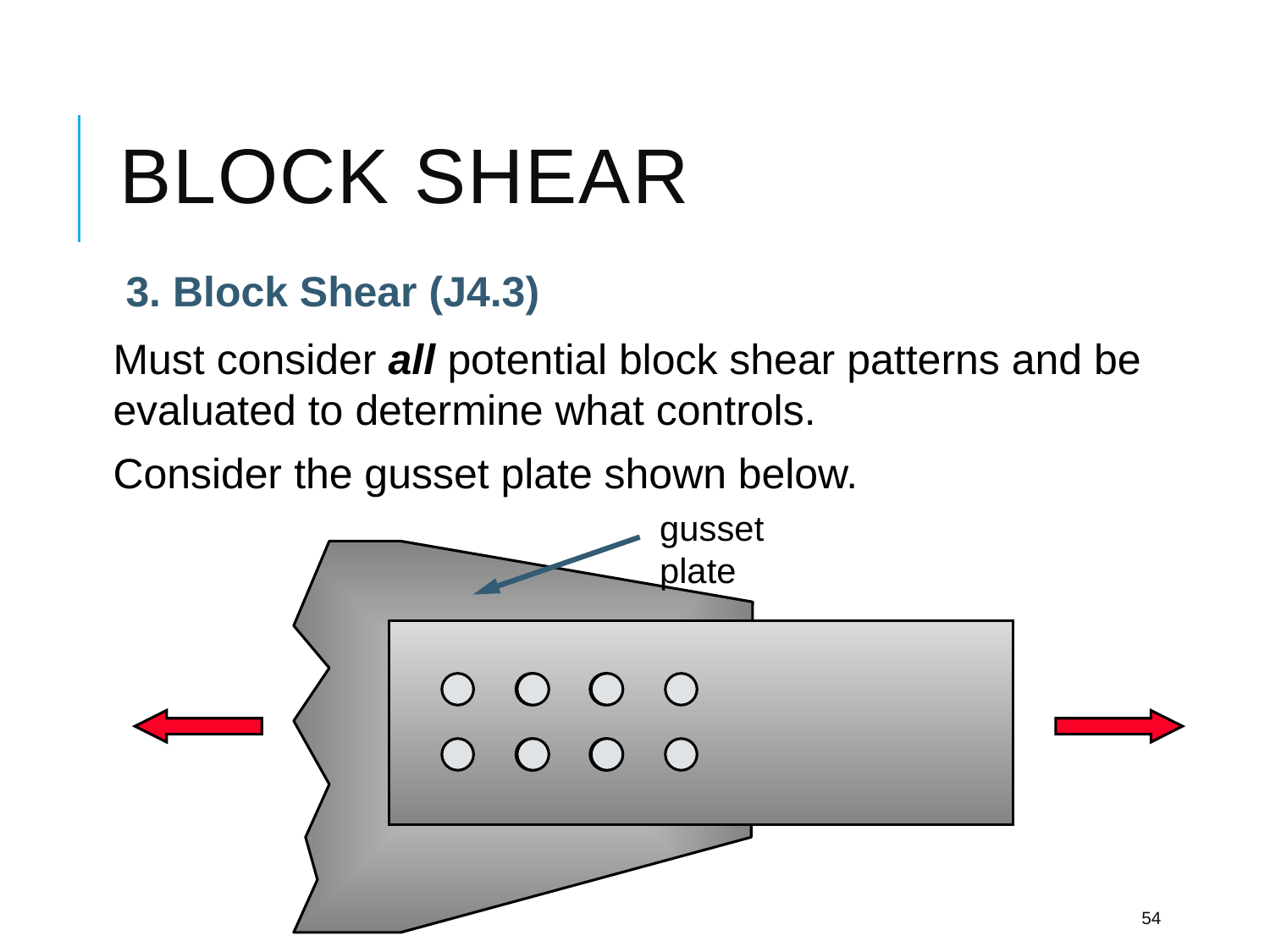

# Block shear
3. Block Shear (J4.3)
Must consider all potential block shear patterns and be evaluated to determine what controls.
Consider the gusset plate shown below.
gusset plate

54